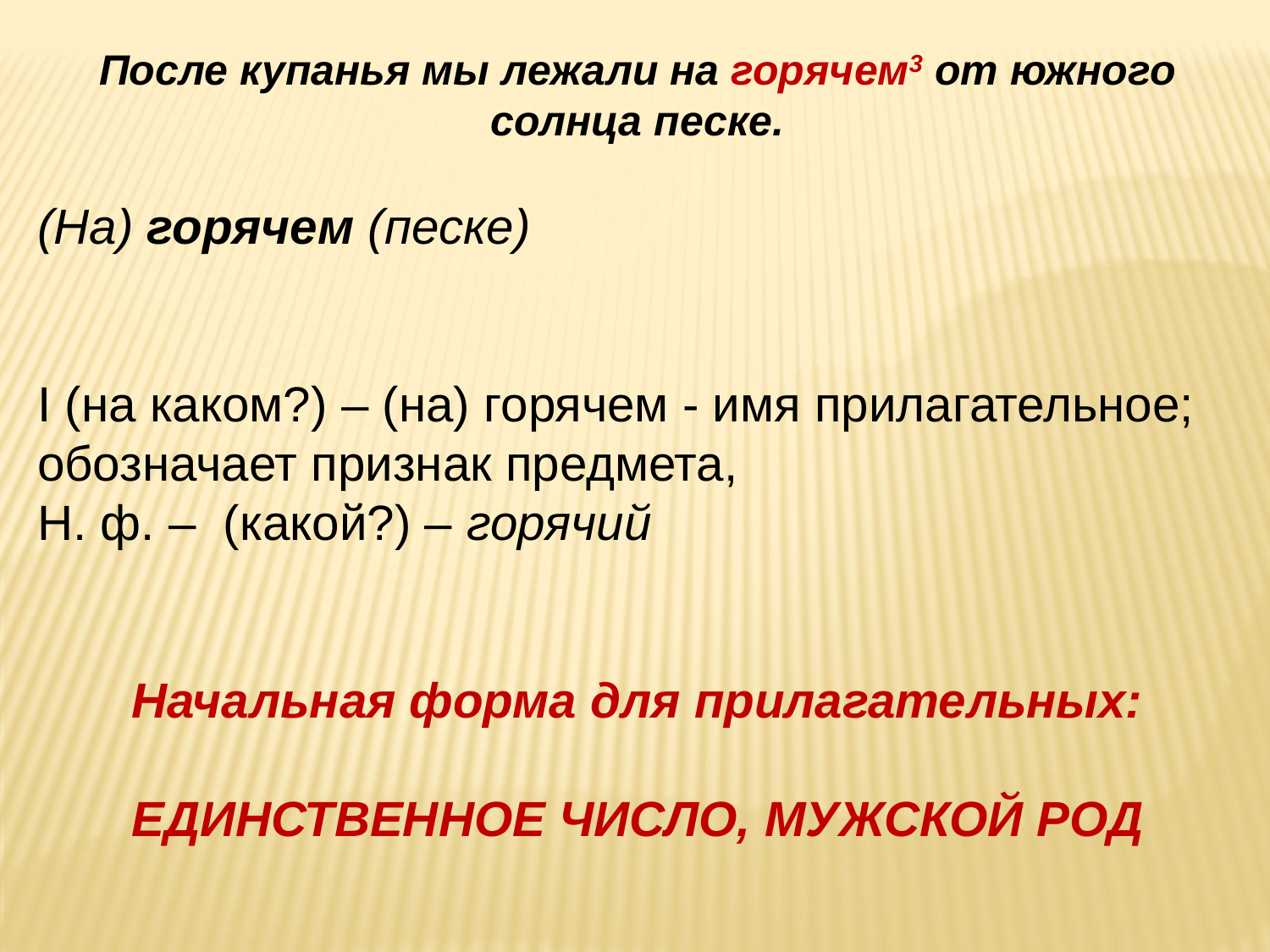

После купанья мы лежали на горячем3 от южного солнца песке.

(На) горячем (песке)

I (на каком?) – (на) горячем - имя прилагательное; обозначает признак предмета,
Н. ф. –  (какой?) – горячий

Начальная форма для прилагательных:

ЕДИНСТВЕННОЕ ЧИСЛО, МУЖСКОЙ РОД